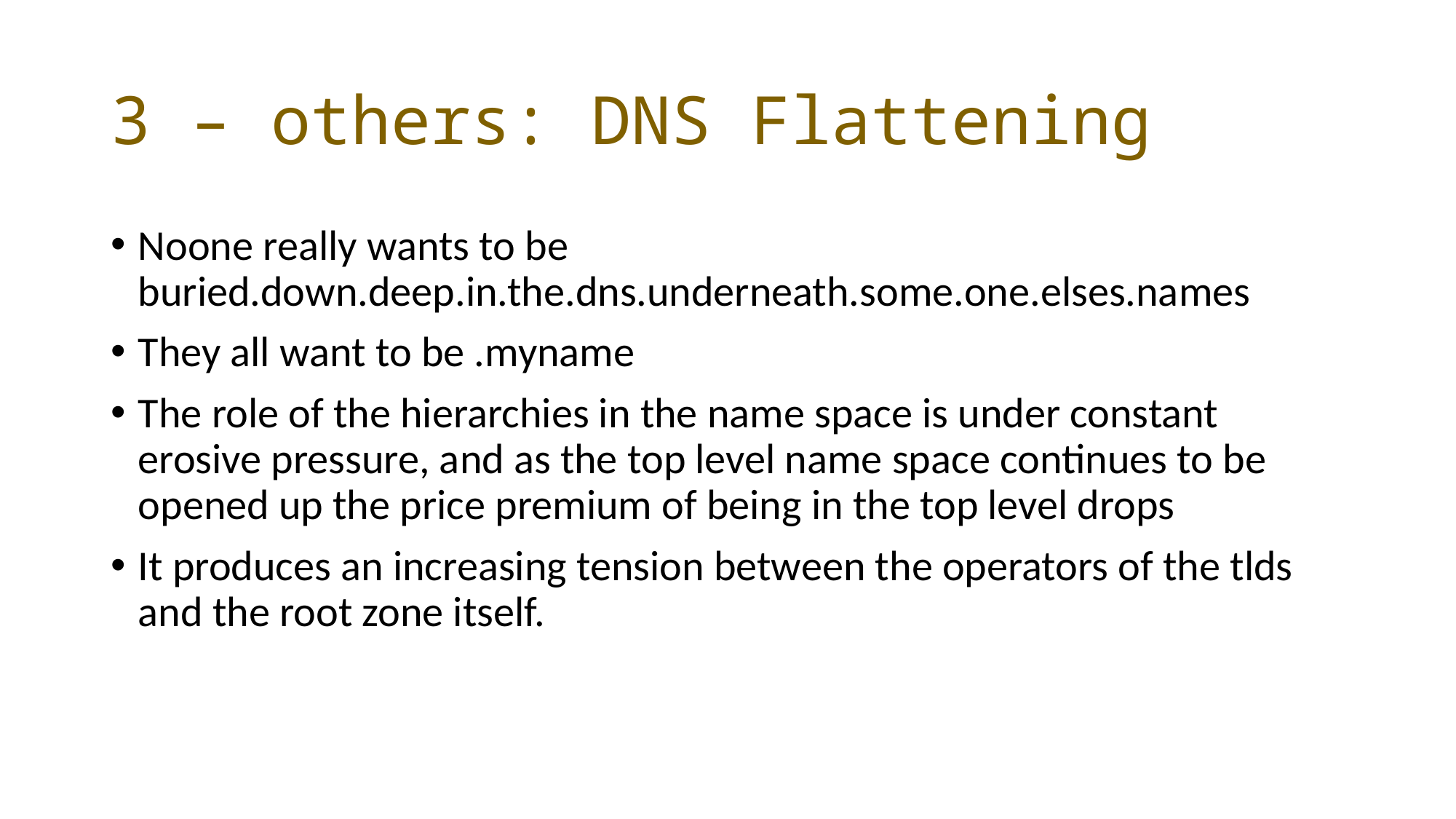

# 3 – others: DNS Flattening
Noone really wants to be buried.down.deep.in.the.dns.underneath.some.one.elses.names
They all want to be .myname
The role of the hierarchies in the name space is under constant erosive pressure, and as the top level name space continues to be opened up the price premium of being in the top level drops
It produces an increasing tension between the operators of the tlds and the root zone itself.